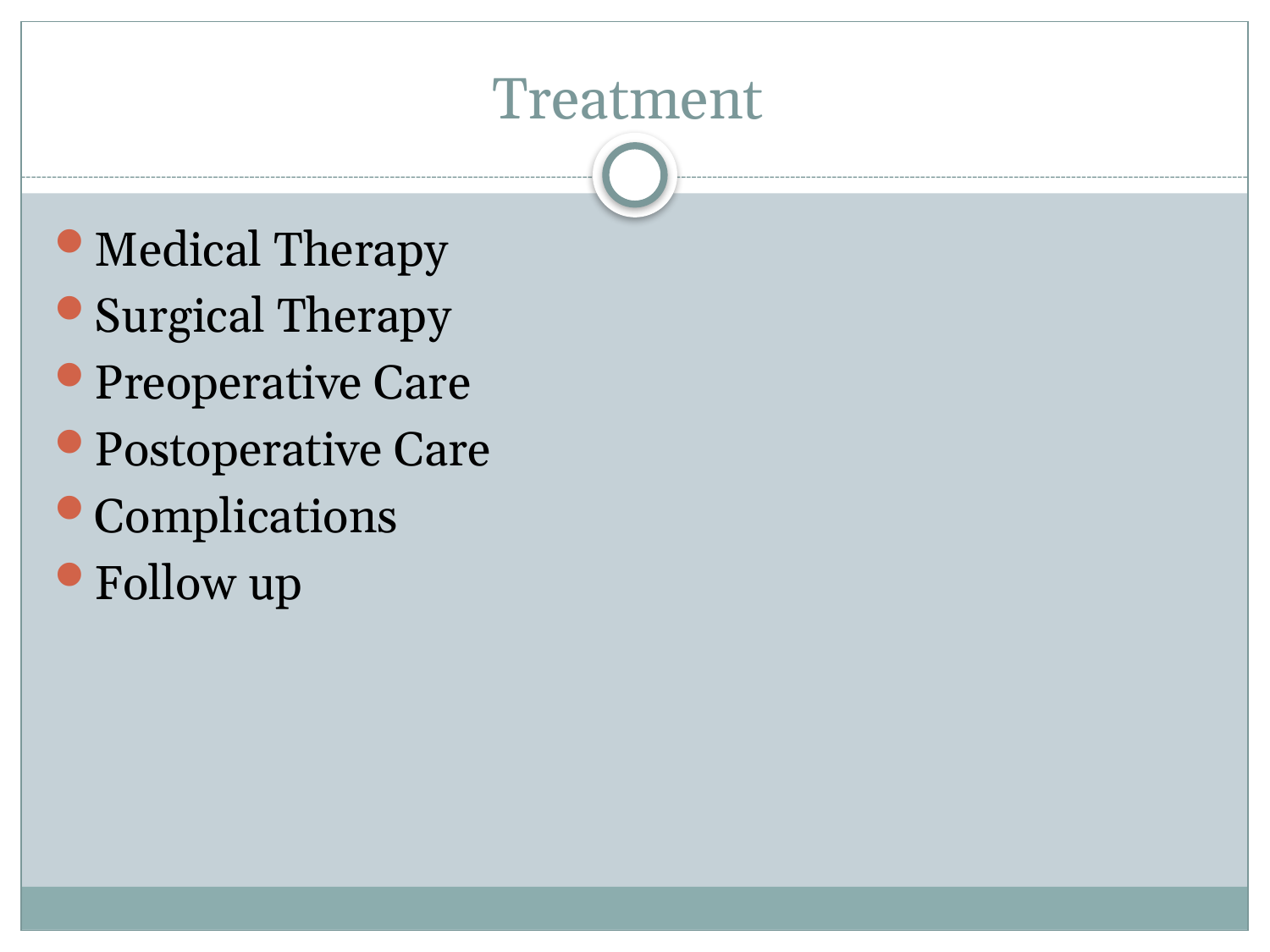

# Treatment
Medical Therapy
Surgical Therapy
Preoperative Care
Postoperative Care
Complications
Follow up